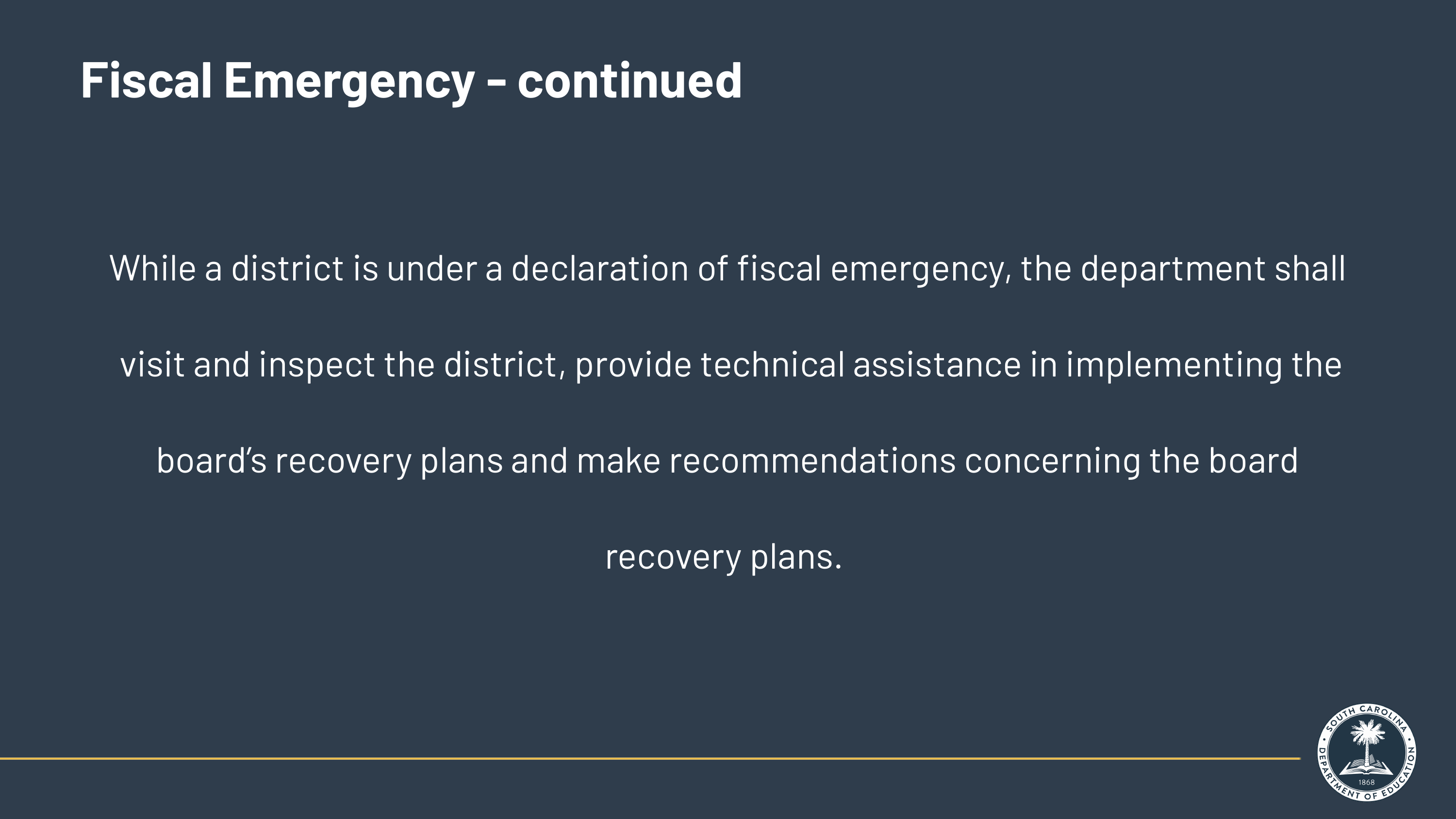

# Fiscal Emergency - continued

While a district is under a declaration of fiscal emergency, the department shall

 visit and inspect the district, provide technical assistance in implementing the

 board’s recovery plans and make recommendations concerning the board

recovery plans.